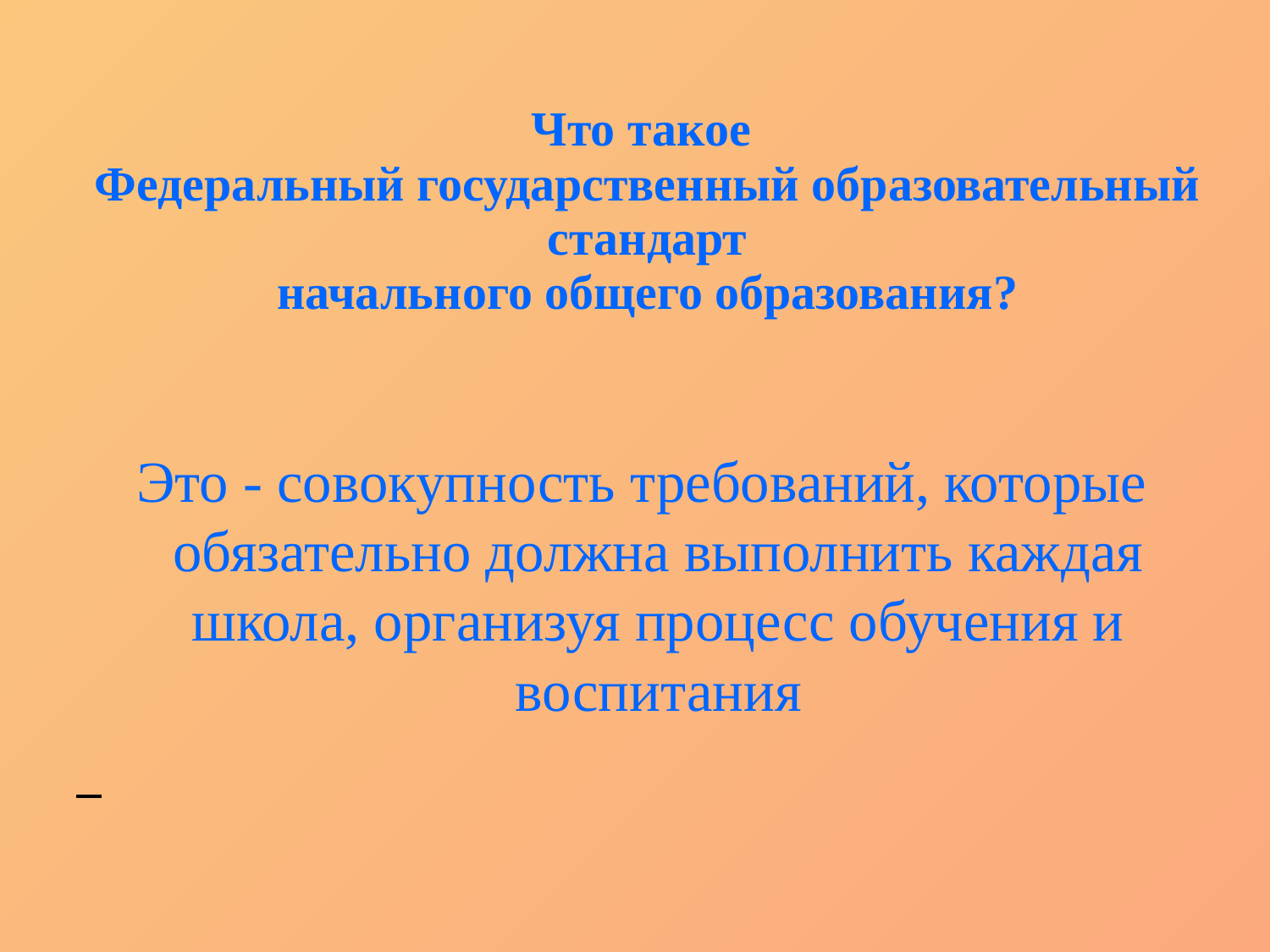

# Что такое Федеральный государственный образовательный стандарт начального общего образования?

 Это - совокупность требований, которые обязательно должна выполнить каждая школа, организуя процесс обучения и воспитания